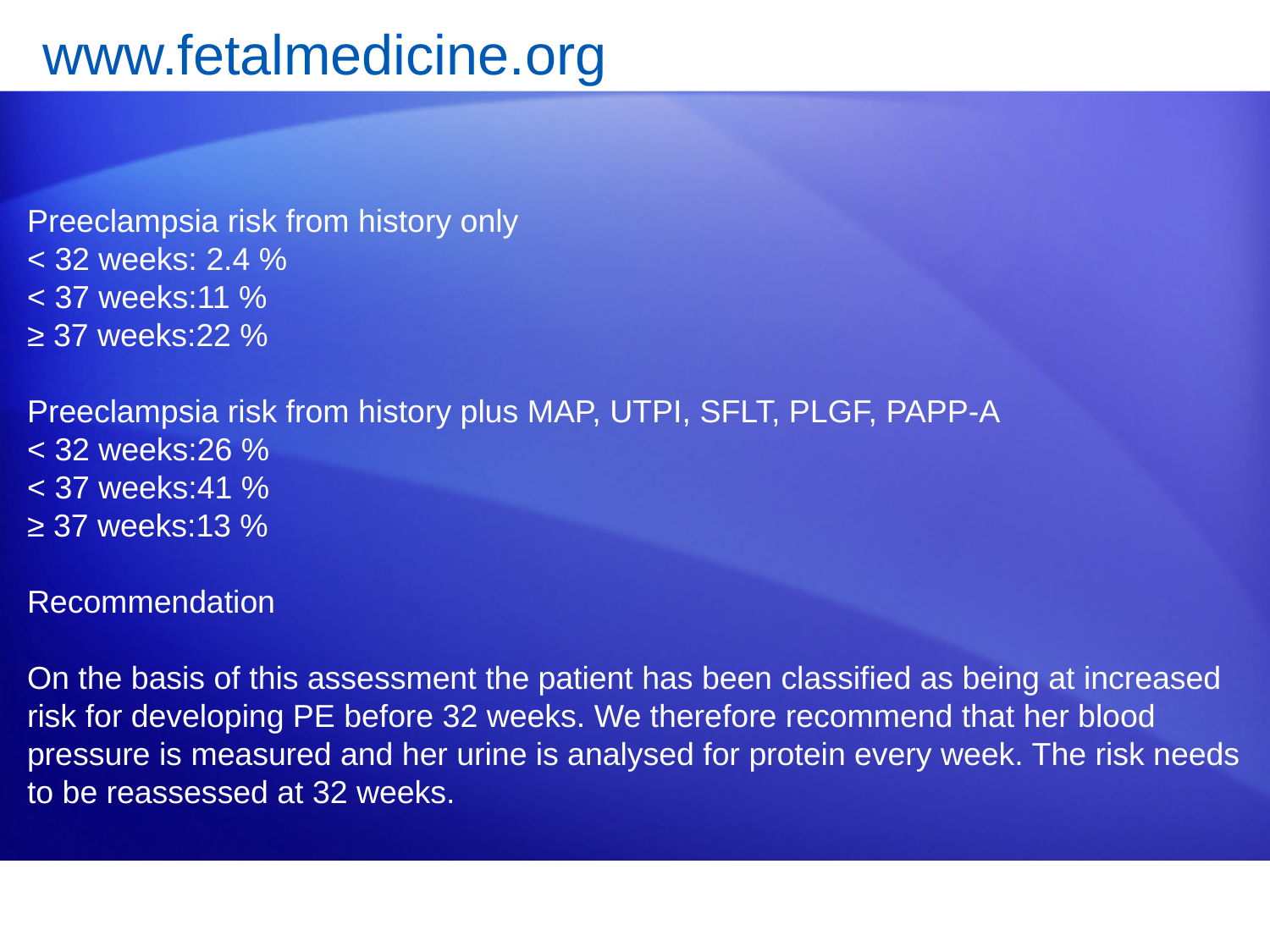

# www.fetalmedicine.org
Preeclampsia risk from history only
< 32 weeks: 2.4 %
< 37 weeks:11 %
≥ 37 weeks:22 %

Preeclampsia risk from history plus MAP, UTPI, SFLT, PLGF, PAPP-A
< 32 weeks:26 %
< 37 weeks:41 %
≥ 37 weeks:13 %

Recommendation

On the basis of this assessment the patient has been classified as being at increased risk for developing PE before 32 weeks. We therefore recommend that her blood pressure is measured and her urine is analysed for protein every week. The risk needs to be reassessed at 32 weeks.